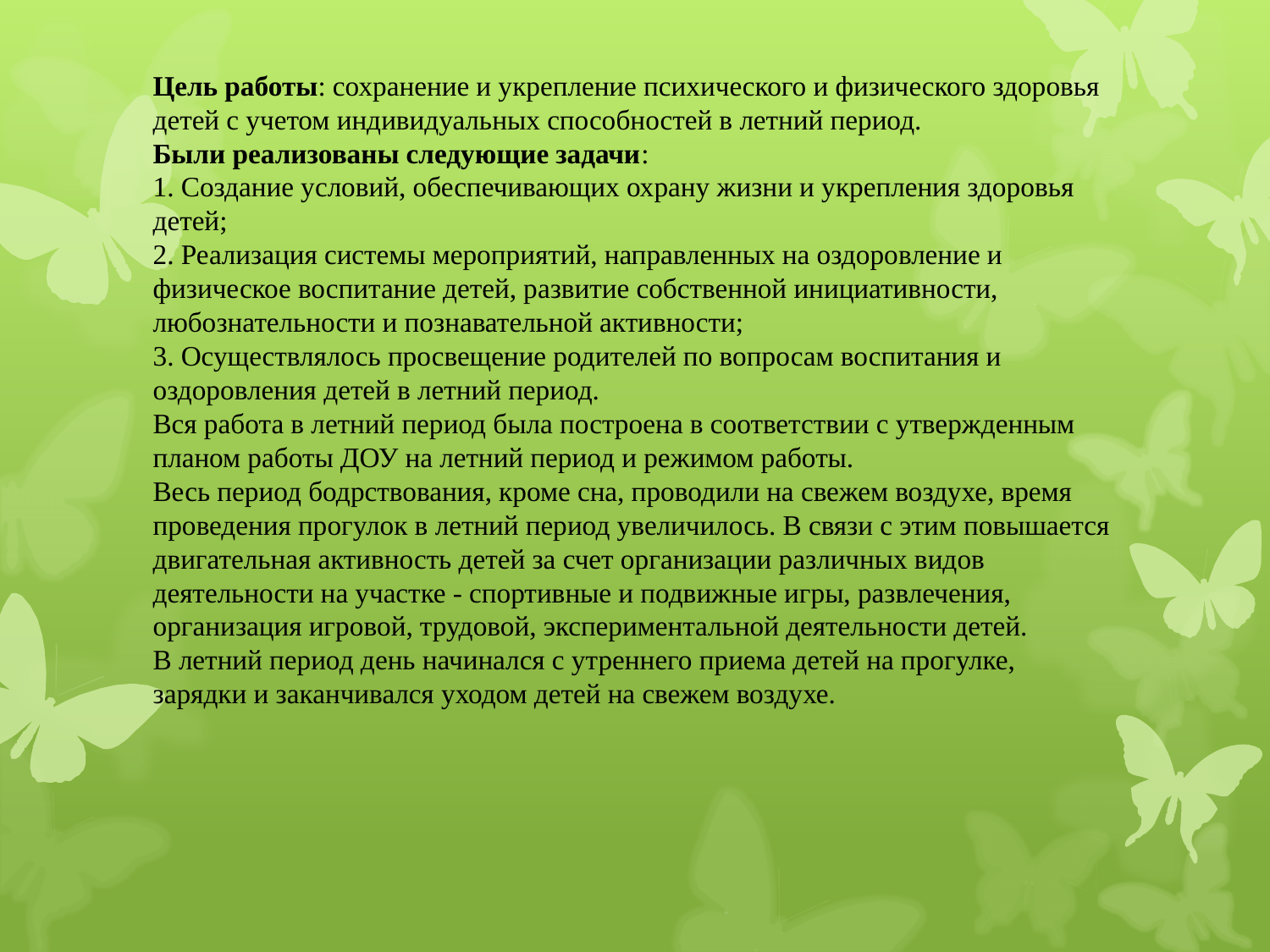

# Цель работы: сохранение и укрепление психического и физического здоровья детей с учетом индивидуальных способностей в летний период. Были реализованы следующие задачи: 1. Создание условий, обеспечивающих охрану жизни и укрепления здоровья детей; 2. Реализация системы мероприятий, направленных на оздоровление и физическое воспитание детей, развитие собственной инициативности, любознательности и познавательной активности; 3. Осуществлялось просвещение родителей по вопросам воспитания и оздоровления детей в летний период. Вся работа в летний период была построена в соответствии с утвержденным планом работы ДОУ на летний период и режимом работы. Весь период бодрствования, кроме сна, проводили на свежем воздухе, время проведения прогулок в летний период увеличилось. В связи с этим повышается двигательная активность детей за счет организации различных видов деятельности на участке - спортивные и подвижные игры, развлечения, организация игровой, трудовой, экспериментальной деятельности детей. В летний период день начинался с утреннего приема детей на прогулке, зарядки и заканчивался уходом детей на свежем воздухе.